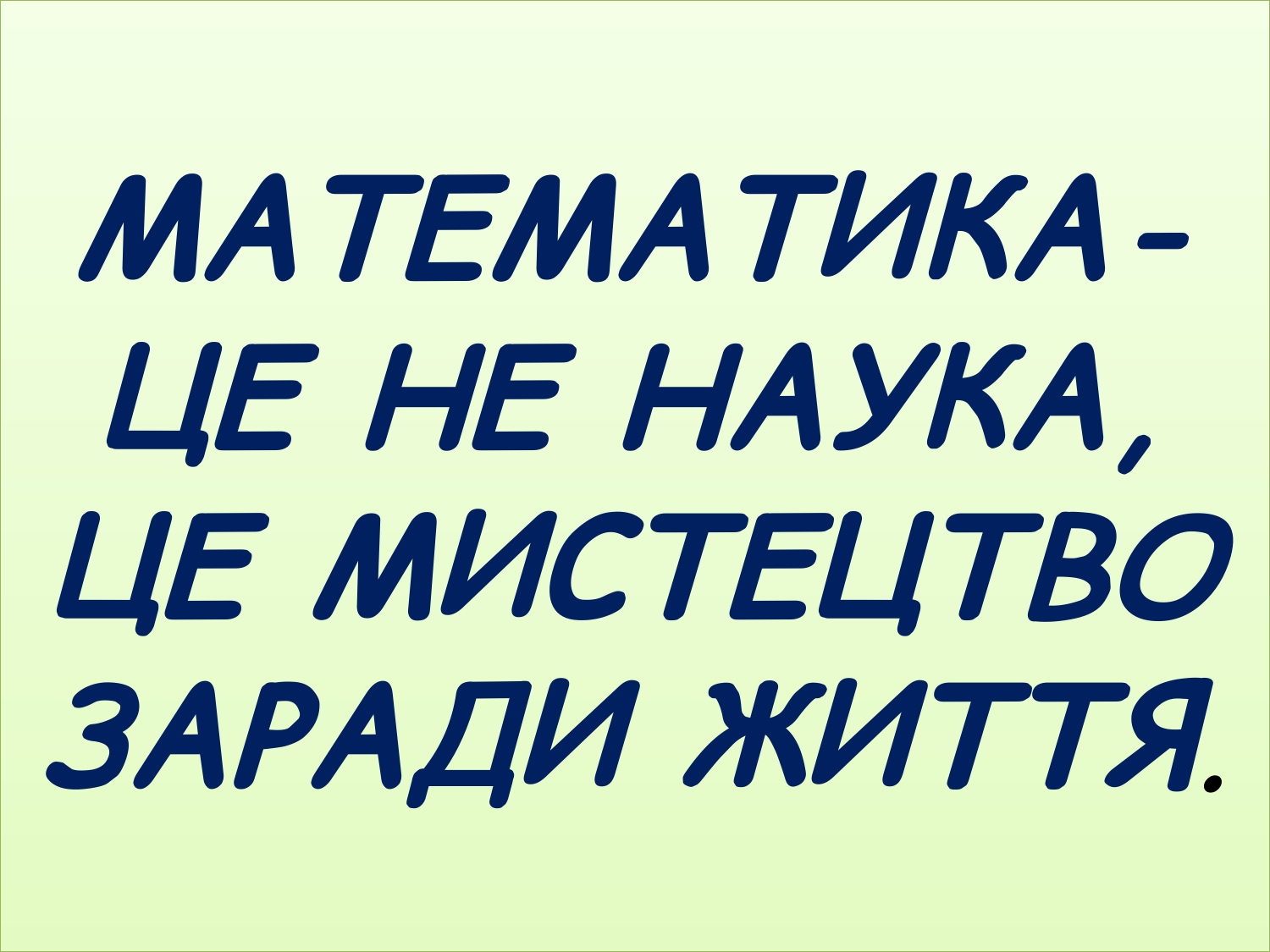

# МАТЕМАТИКА-ЦЕ НЕ НАУКА, ЦЕ МИСТЕЦТВО ЗАРАДИ ЖИТТЯ.